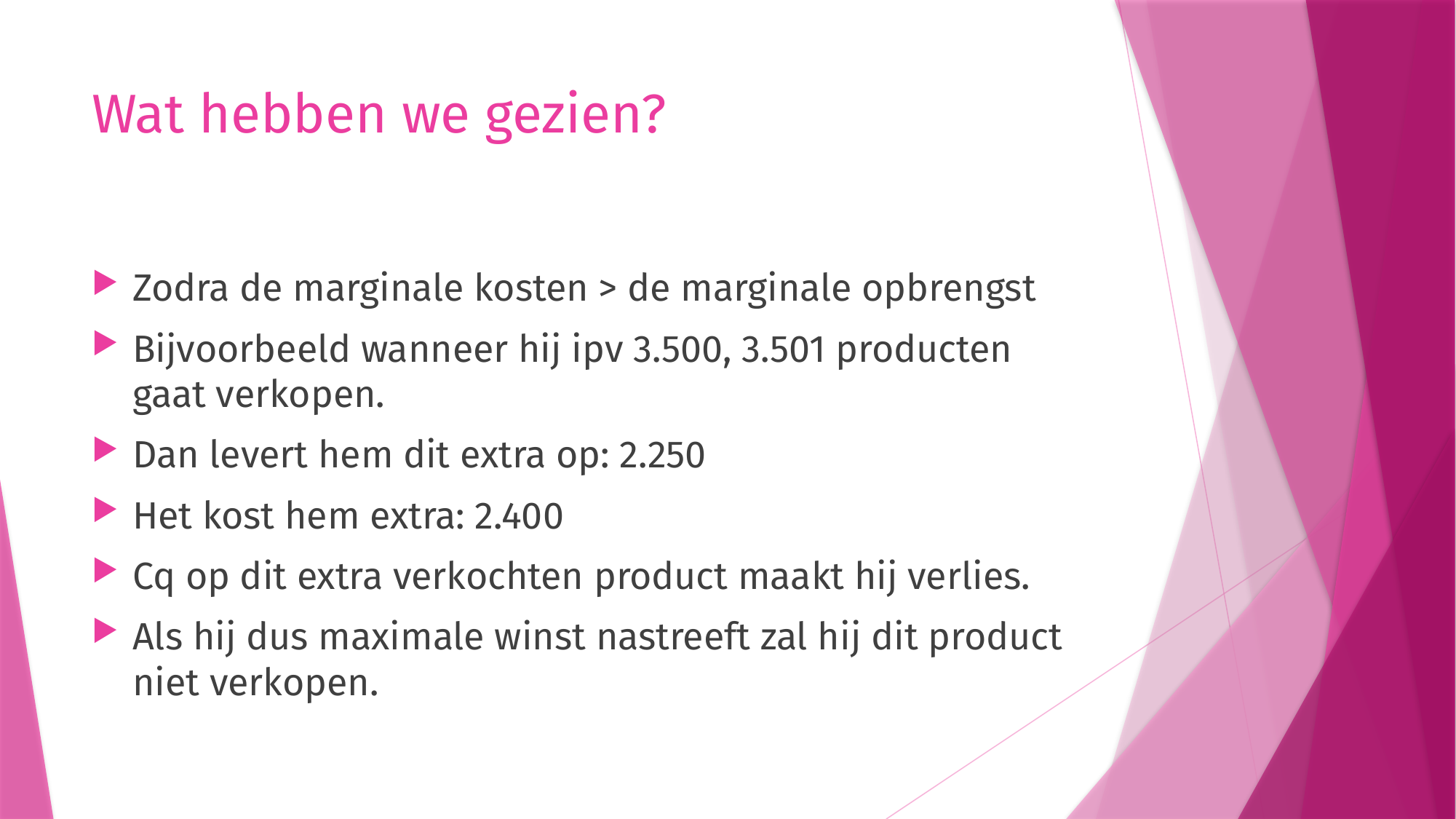

# Wat hebben we gezien?
Zodra de marginale kosten > de marginale opbrengst
Bijvoorbeeld wanneer hij ipv 3.500, 3.501 producten gaat verkopen.
Dan levert hem dit extra op: 2.250
Het kost hem extra: 2.400
Cq op dit extra verkochten product maakt hij verlies.
Als hij dus maximale winst nastreeft zal hij dit product niet verkopen.